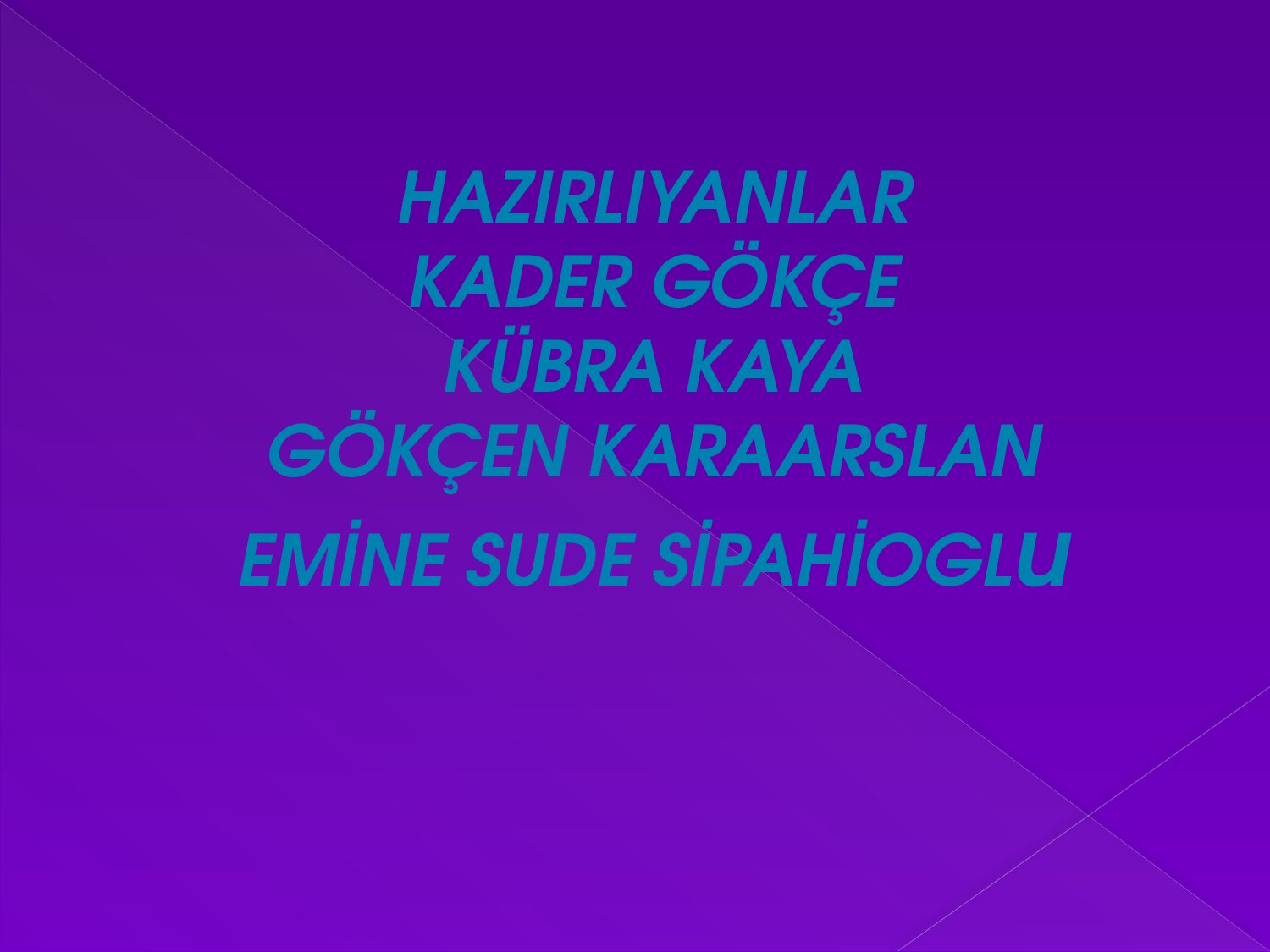

HAZIRLIYANLAR
KADER GÖKÇE
KÜBRA KAYA
GÖKÇEN KARAARSLAN
EMİNE SUDE SİPAHİOGLu